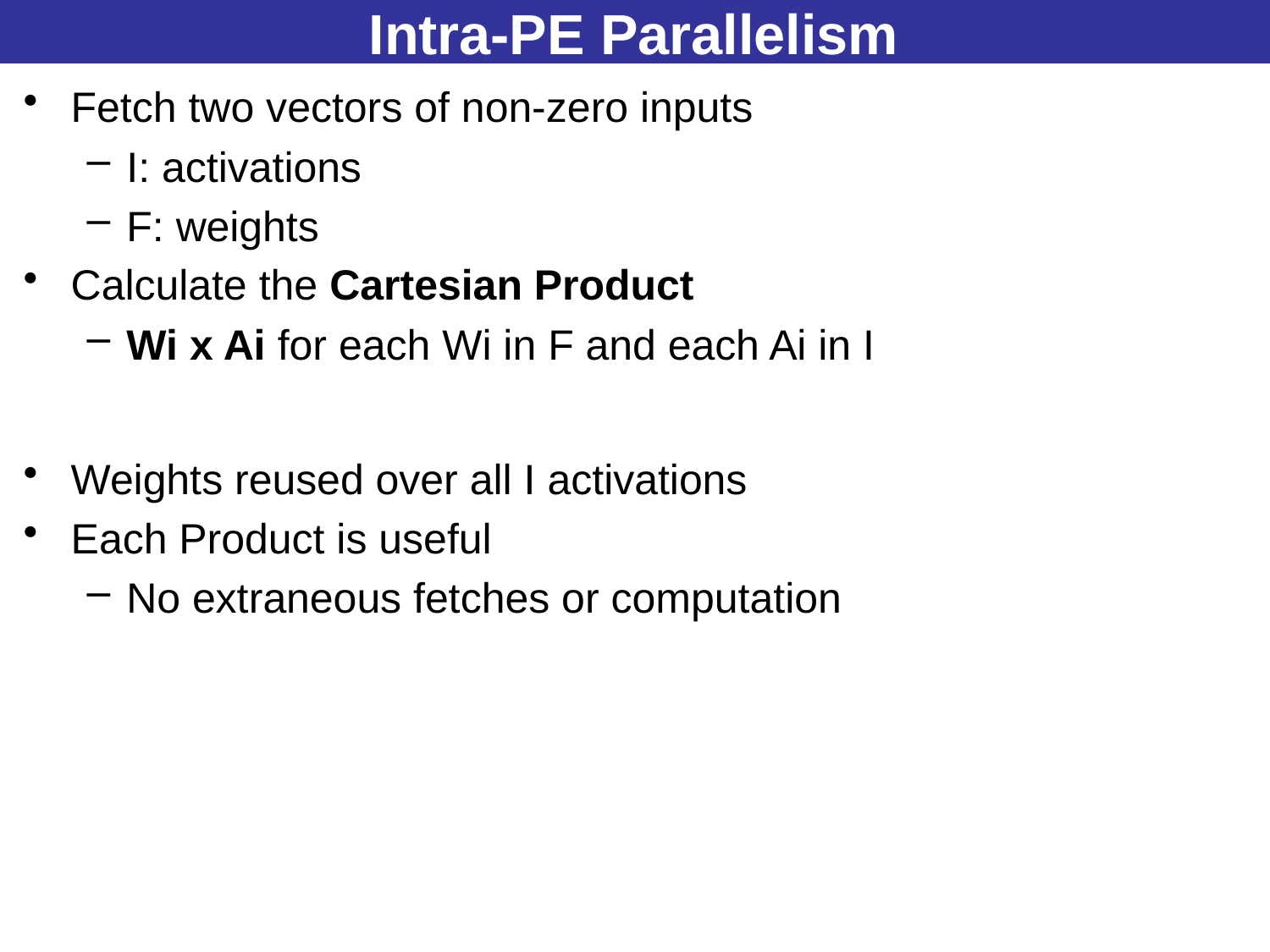

# Intra-PE Parallelism
Fetch two vectors of non-zero inputs
I: activations
F: weights
Calculate the Cartesian Product
Wi x Ai for each Wi in F and each Ai in I

Weights reused over all I activations
Each Product is useful
No extraneous fetches or computation